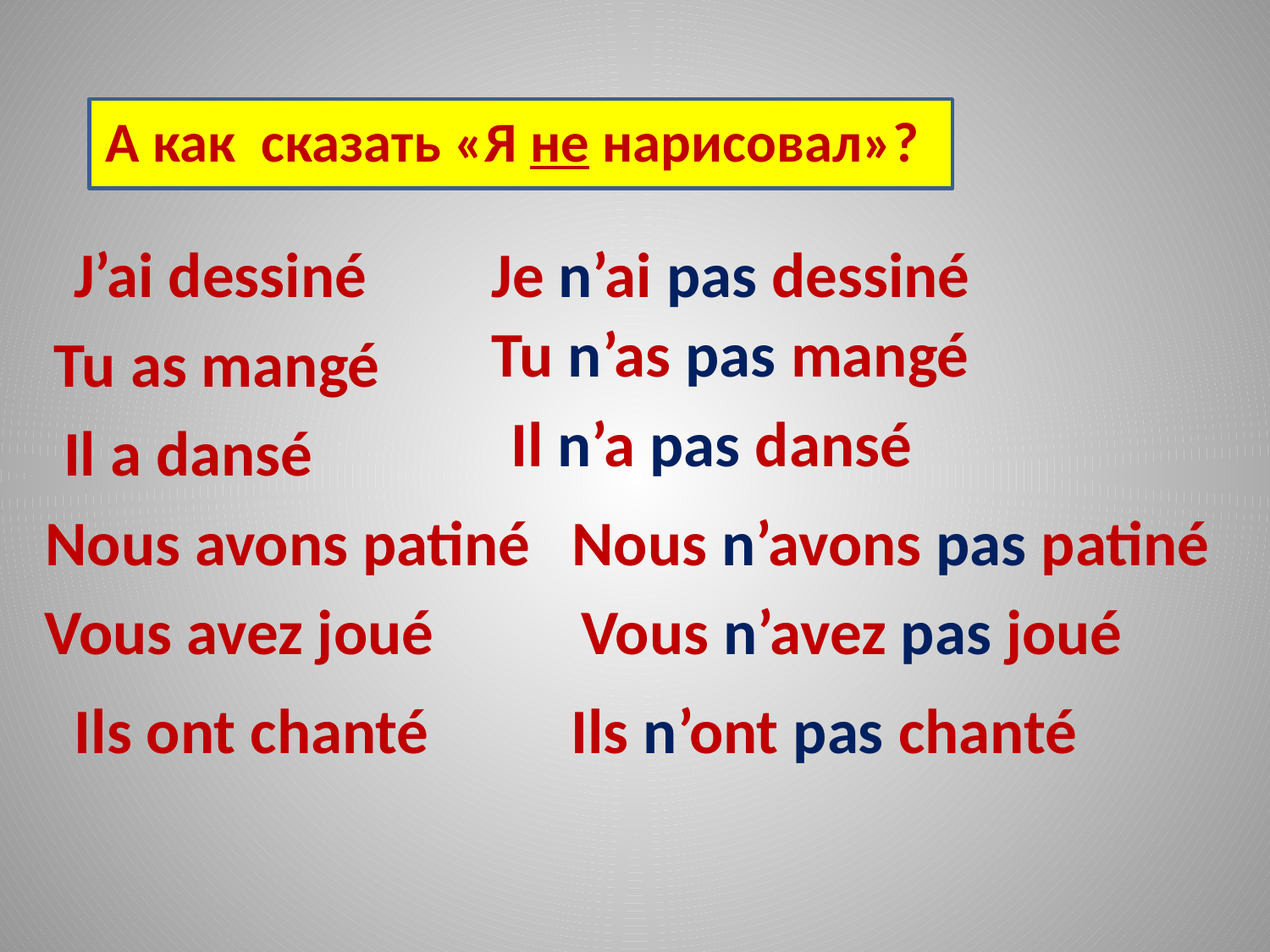

А как  сказать «Я не нарисовал»?
J’ai dessiné
Je n’ai pas dessiné
Tu n’as pas mangé
Tu as mangé
Il n’a pas dansé
Il a dansé
Nous avons patiné
Nous n’avons pas patiné
Vous avez joué
Vous n’avez pas joué
Ils ont chanté
Ils n’ont pas chanté